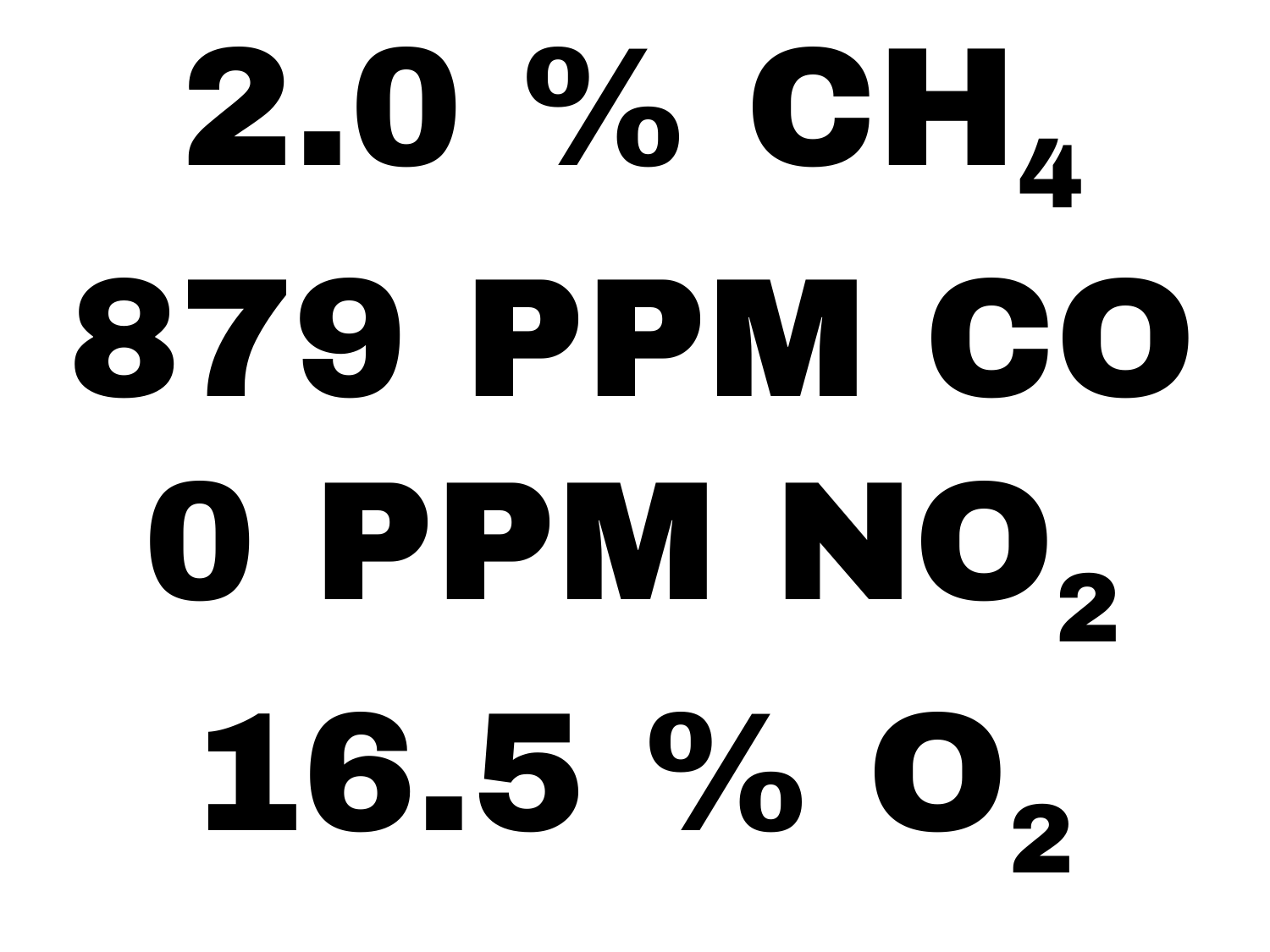

# 2.0 % CH4 879 PPM CO 0 PPM NO2 16.5 % O2